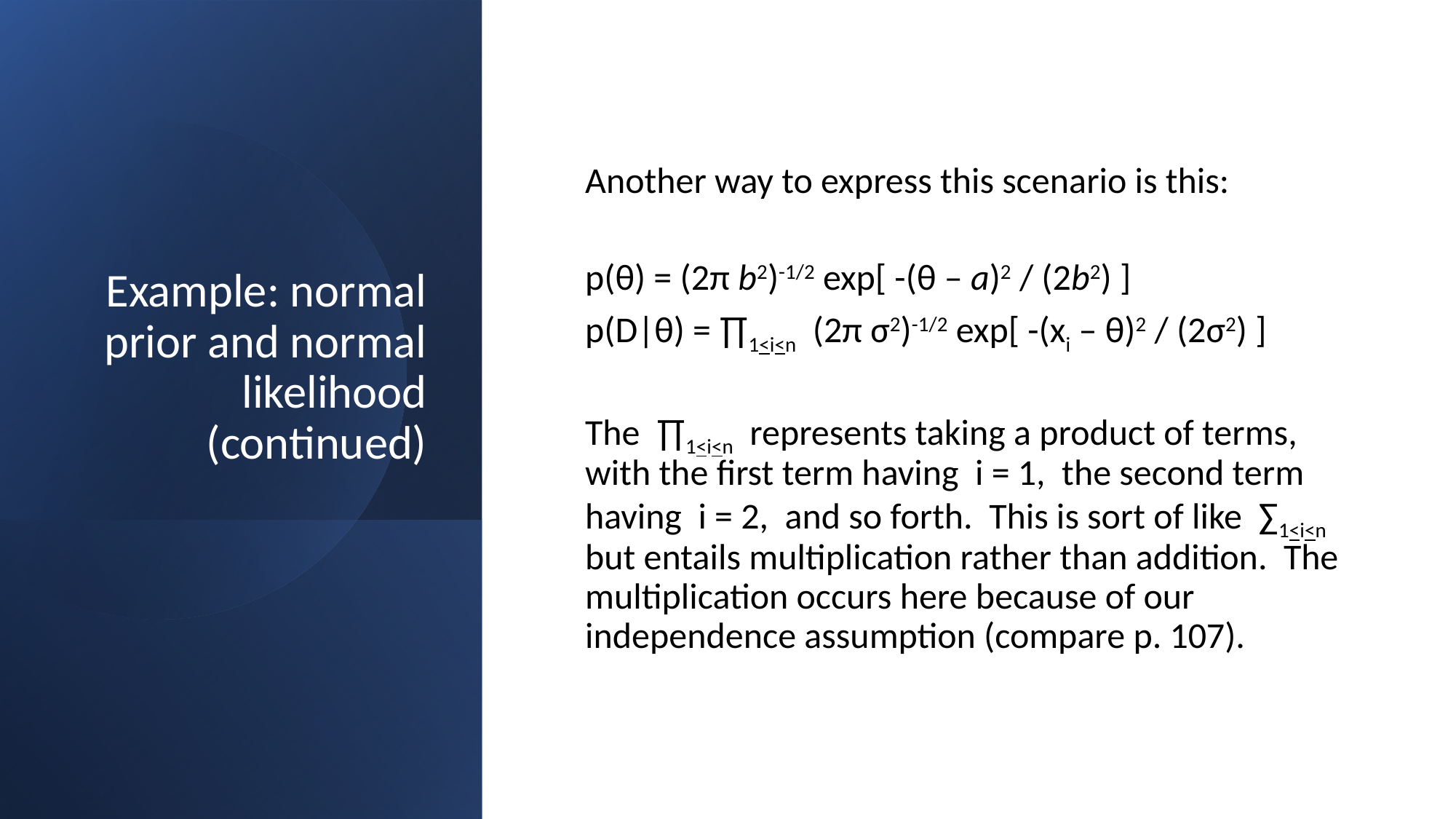

# Example: normal prior and normal likelihood (continued)
Another way to express this scenario is this:

p(θ) = (2π b2)-1/2 exp[ -(θ – a)2 / (2b2) ]
p(D|θ) = ∏1<i<n  (2π σ2)-1/2 exp[ -(xi – θ)2 / (2σ2) ]

The  ∏1<i<n  represents taking a product of terms, with the first term having  i = 1,  the second term having  i = 2,  and so forth.  This is sort of like  ∑1<i<n  but entails multiplication rather than addition.  The multiplication occurs here because of our independence assumption (compare p. 107).